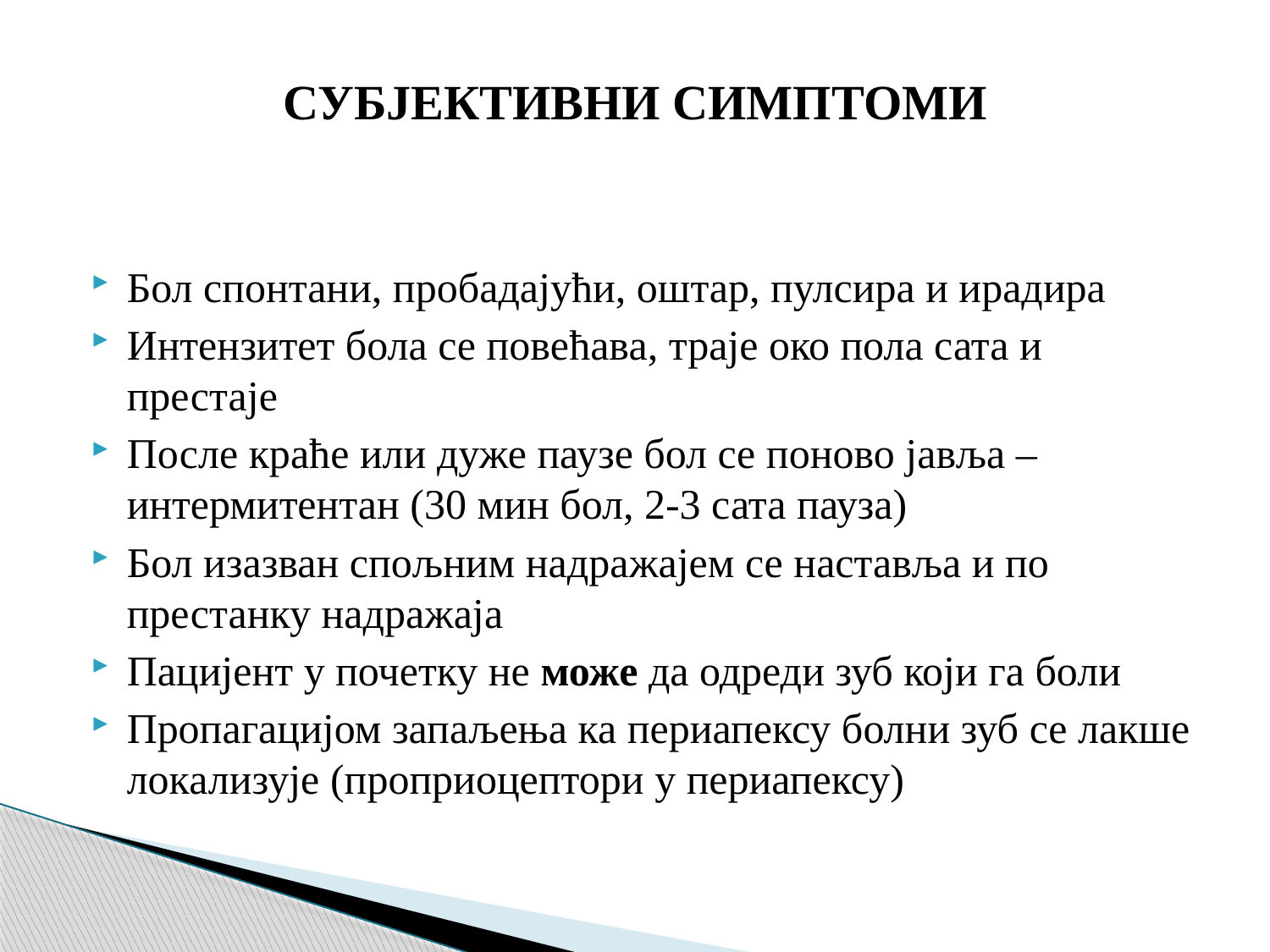

# СУБЈЕКТИВНИ СИМПТОМИ
Бол спонтани, пробадајући, оштар, пулсира и ирадира
Интензитет бола се повећава, траје око пола сата и престаје
После краће или дуже паузе бол се поново јавља – интермитентан (30 мин бол, 2-3 сата пауза)
Бол изазван спољним надражајем се наставља и по престанку надражаја
Пацијент у почетку не може да одреди зуб који га боли
Пропагацијом запаљења ка периапексу болни зуб се лакше локализује (проприоцептори у периапексу)